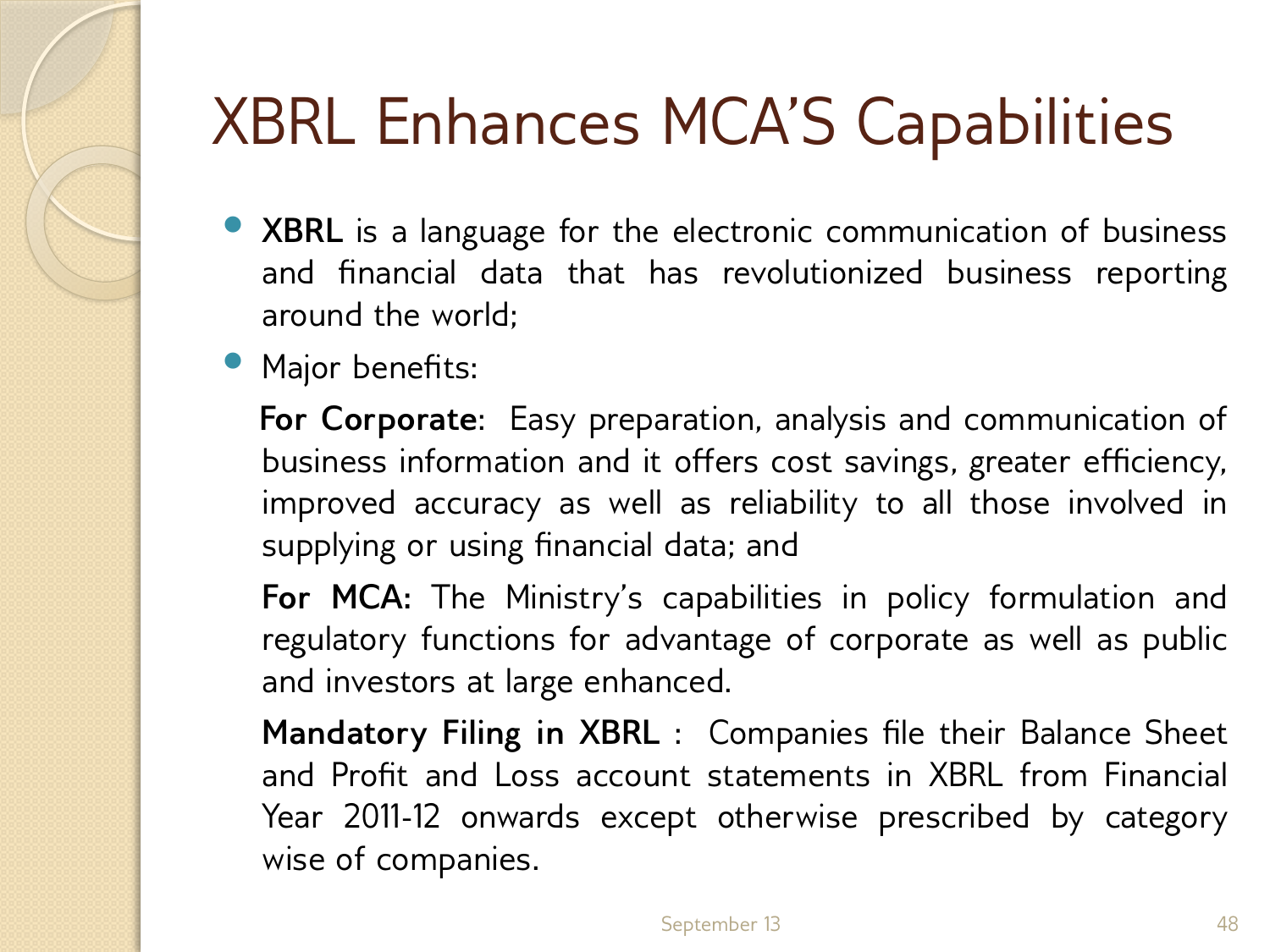

# XBRL Enhances MCA’S Capabilities
XBRL is a language for the electronic communication of business and financial data that has revolutionized business reporting around the world;
Major benefits:
   For Corporate:  Easy preparation, analysis and communication of business information and it offers cost savings, greater efficiency, improved accuracy as well as reliability to all those involved in supplying or using financial data; and
	For MCA: The Ministry’s capabilities in policy formulation and regulatory functions for advantage of corporate as well as public and investors at large enhanced.
	Mandatory Filing in XBRL :  Companies file their Balance Sheet and Profit and Loss account statements in XBRL from Financial Year 2011-12 onwards except otherwise prescribed by category wise of companies.

September 13
48